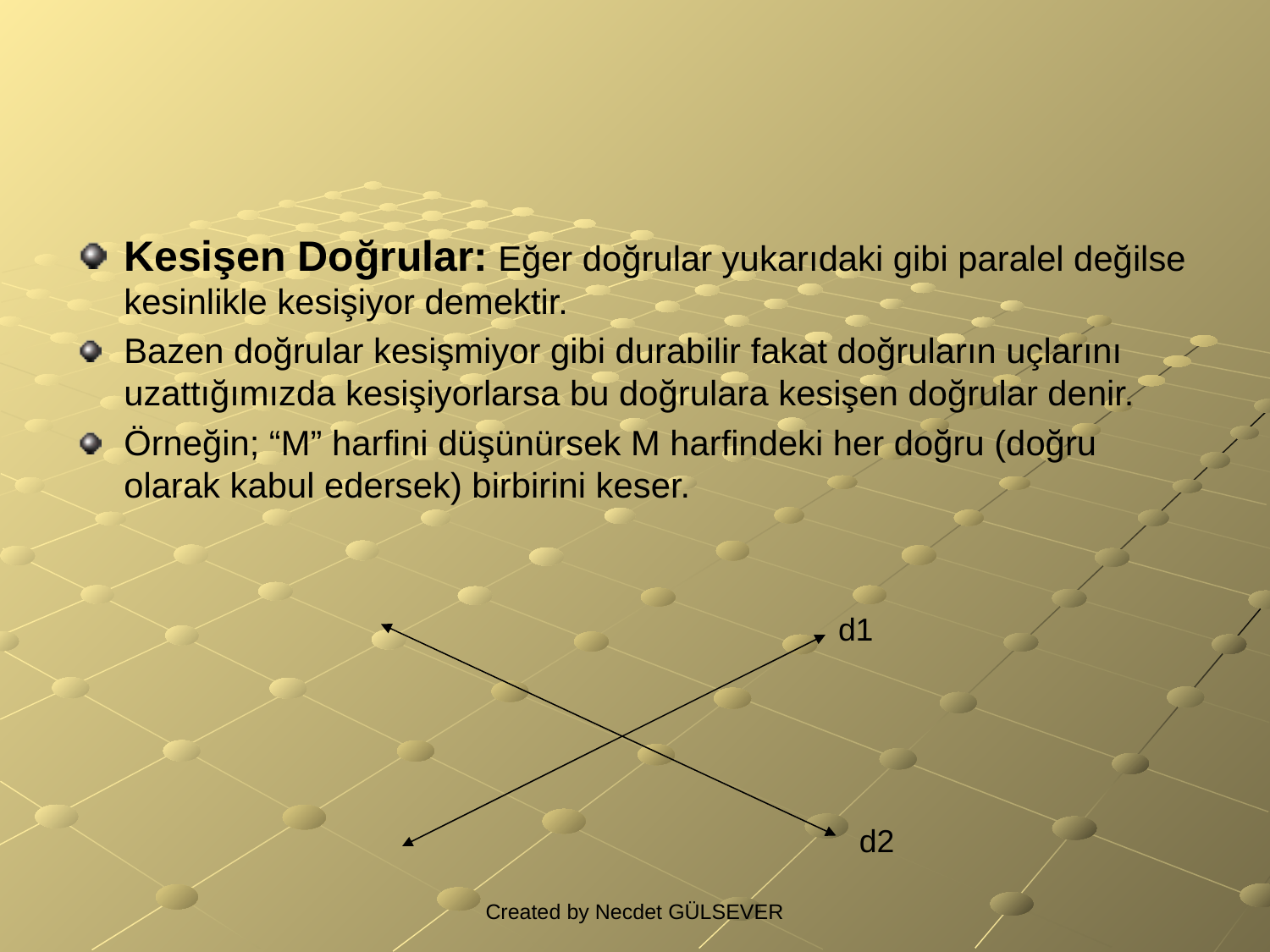

#
Kesişen Doğrular: Eğer doğrular yukarıdaki gibi paralel değilse kesinlikle kesişiyor demektir.
Bazen doğrular kesişmiyor gibi durabilir fakat doğruların uçlarını uzattığımızda kesişiyorlarsa bu doğrulara kesişen doğrular denir.
Örneğin; “M” harfini düşünürsek M harfindeki her doğru (doğru olarak kabul edersek) birbirini keser.
d1

d2
Created by Necdet GÜLSEVER